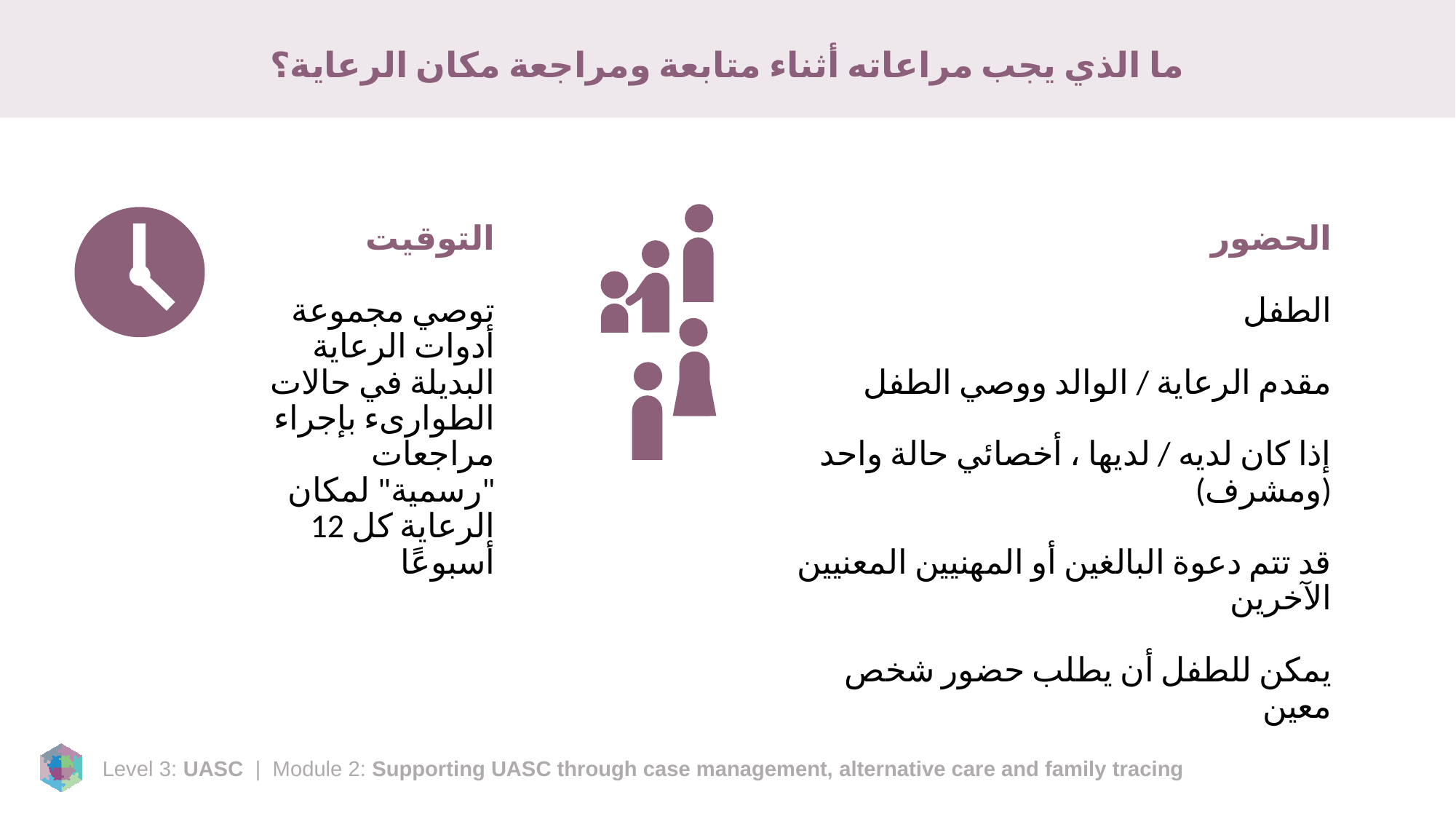

# ما الذي يجب مراعاته أثناء متابعة ومراجعة مكان الرعاية؟

التوقيت

توصي مجموعة أدوات الرعاية البديلة في حالات الطوارىء بإجراء مراجعات "رسمية" لمكان الرعاية كل 12 أسبوعًا
الحضور

الطفل

مقدم الرعاية / الوالد ووصي الطفل

إذا كان لديه / لديها ، أخصائي حالة واحد (ومشرف)

قد تتم دعوة البالغين أو المهنيين المعنيين الآخرين

يمكن للطفل أن يطلب حضور شخص معين